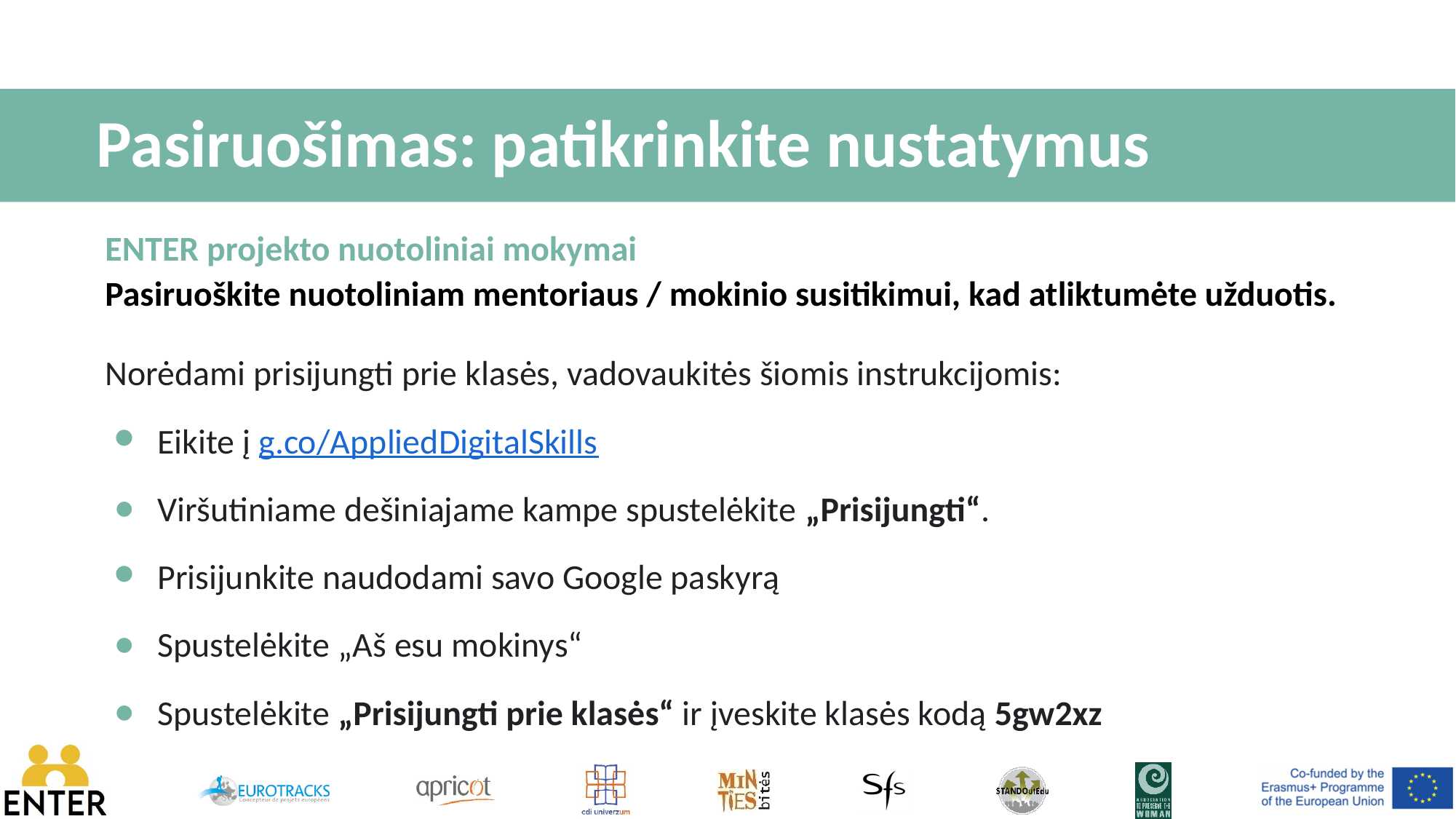

# Pasiruošimas: patikrinkite nustatymus
ENTER projekto nuotoliniai mokymai
Pasiruoškite nuotoliniam mentoriaus / mokinio susitikimui, kad atliktumėte užduotis.
Norėdami prisijungti prie klasės, vadovaukitės šiomis instrukcijomis:
Eikite į g.co/AppliedDigitalSkills
Viršutiniame dešiniajame kampe spustelėkite „Prisijungti“.
Prisijunkite naudodami savo Google paskyrą
Spustelėkite „Aš esu mokinys“
Spustelėkite „Prisijungti prie klasės“ ir įveskite klasės kodą 5gw2xz